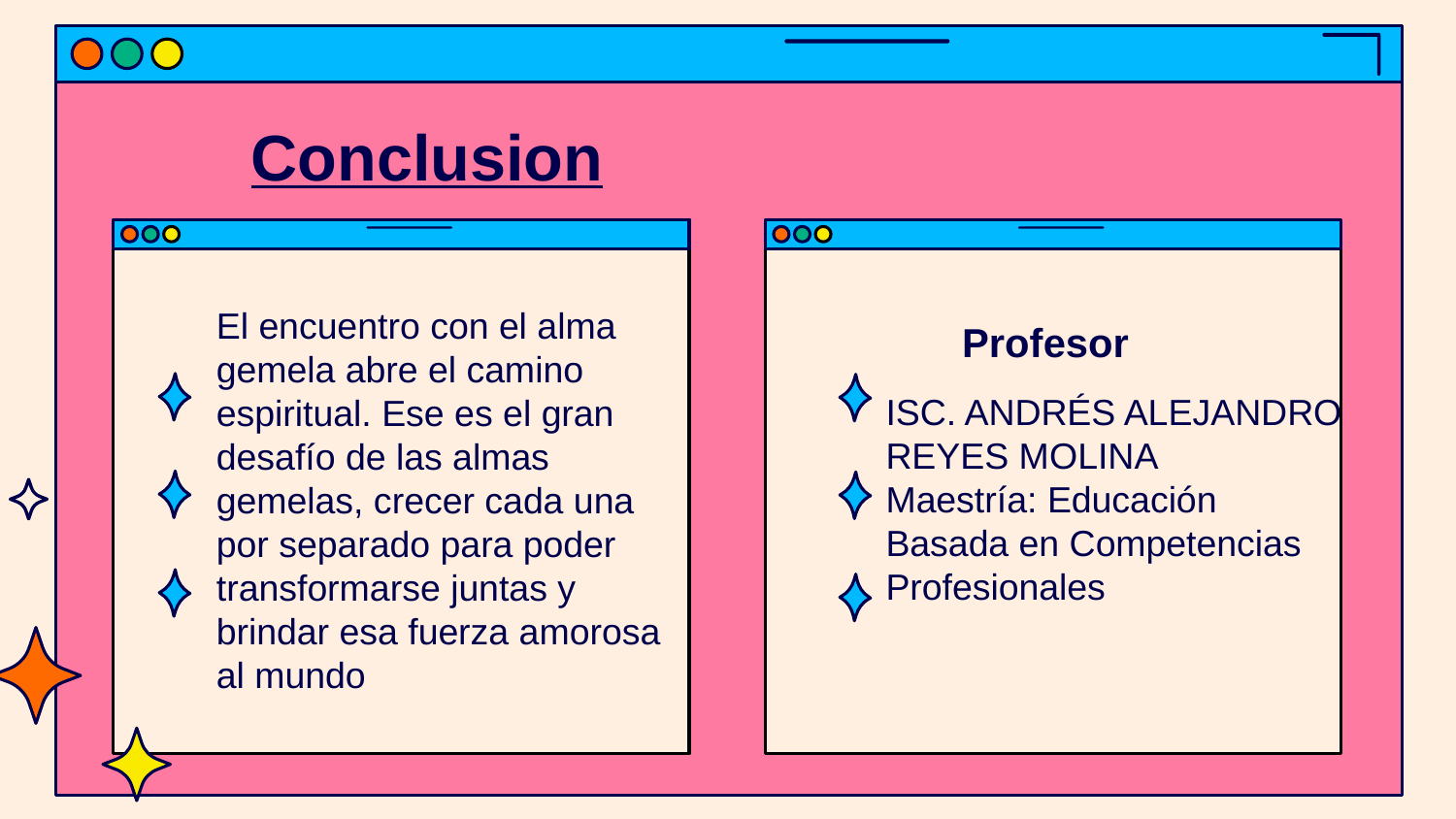

# Conclusion
Profesor
El encuentro con el alma gemela abre el camino espiritual. Ese es el gran desafío de las almas gemelas, crecer cada una por separado para poder transformarse juntas y brindar esa fuerza amorosa al mundo
ISC. ANDRÉS ALEJANDRO REYES MOLINA
Maestría: Educación Basada en Competencias Profesionales